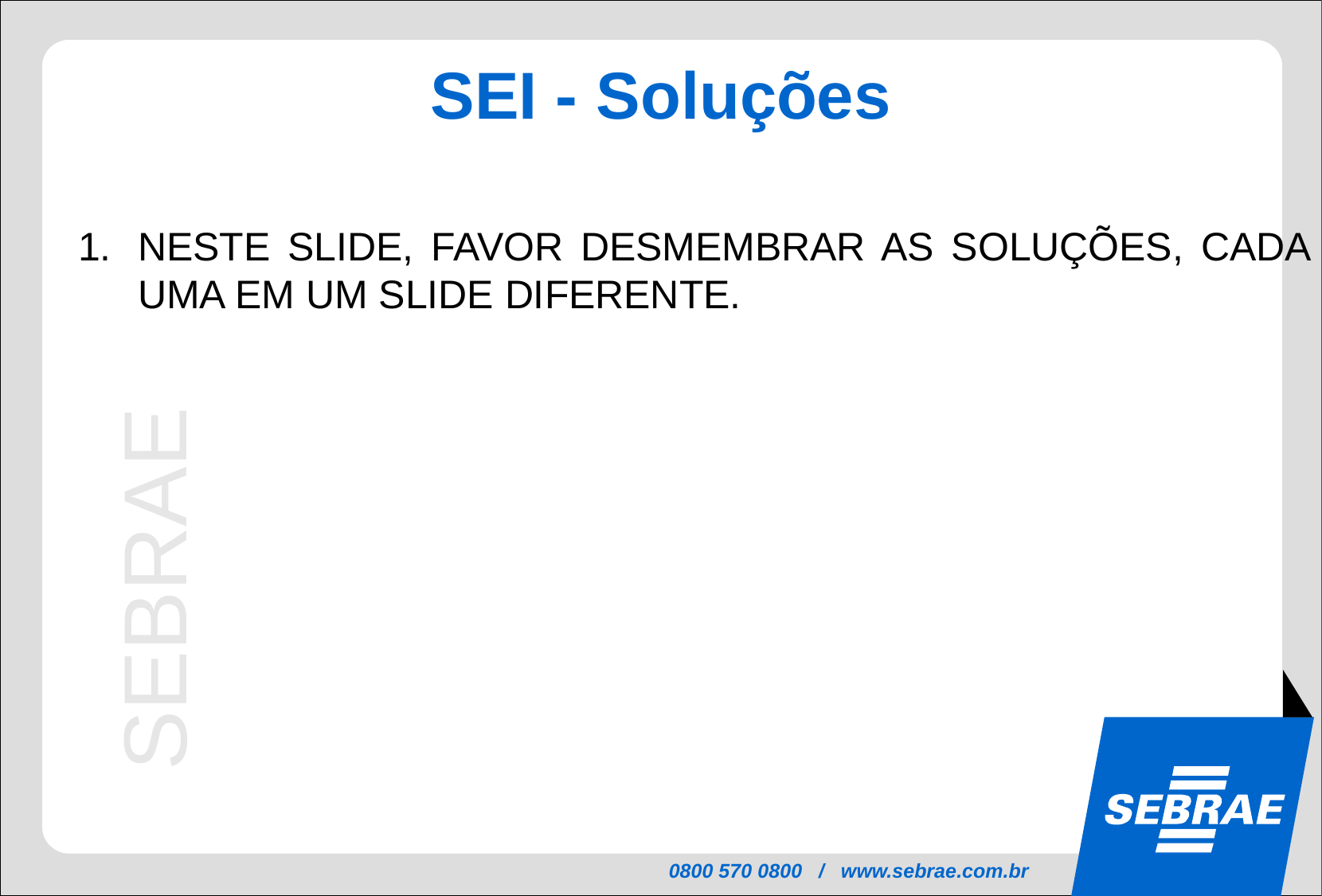

# SEI - Soluções
NESTE SLIDE, FAVOR DESMEMBRAR AS SOLUÇÕES, CADA UMA EM UM SLIDE DIFERENTE.